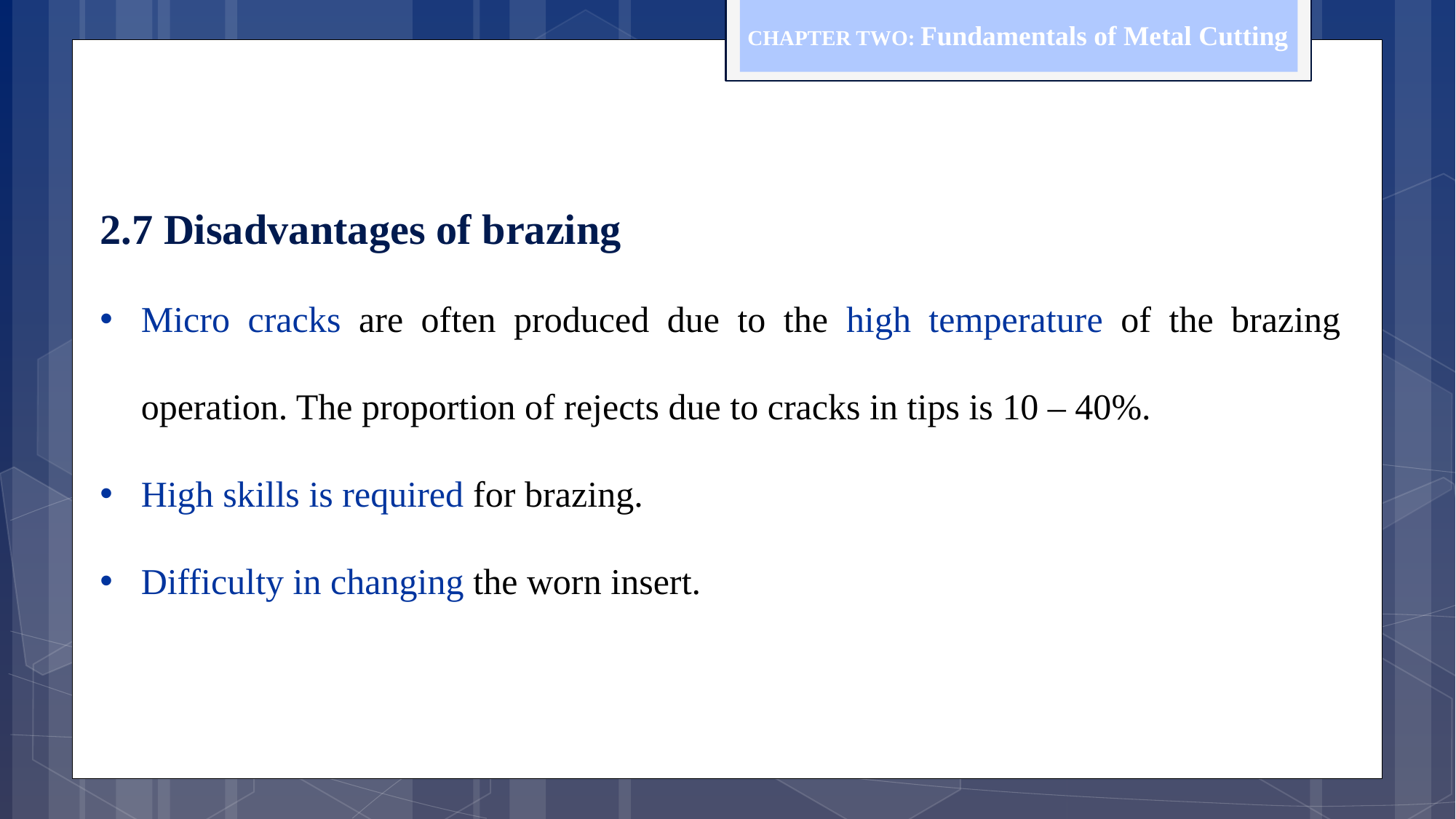

CHAPTER TWO: Fundamentals of Metal Cutting
2.7 Disadvantages of brazing
Micro cracks are often produced due to the high temperature of the brazing operation. The proportion of rejects due to cracks in tips is 10 – 40%.
High skills is required for brazing.
Difficulty in changing the worn insert.